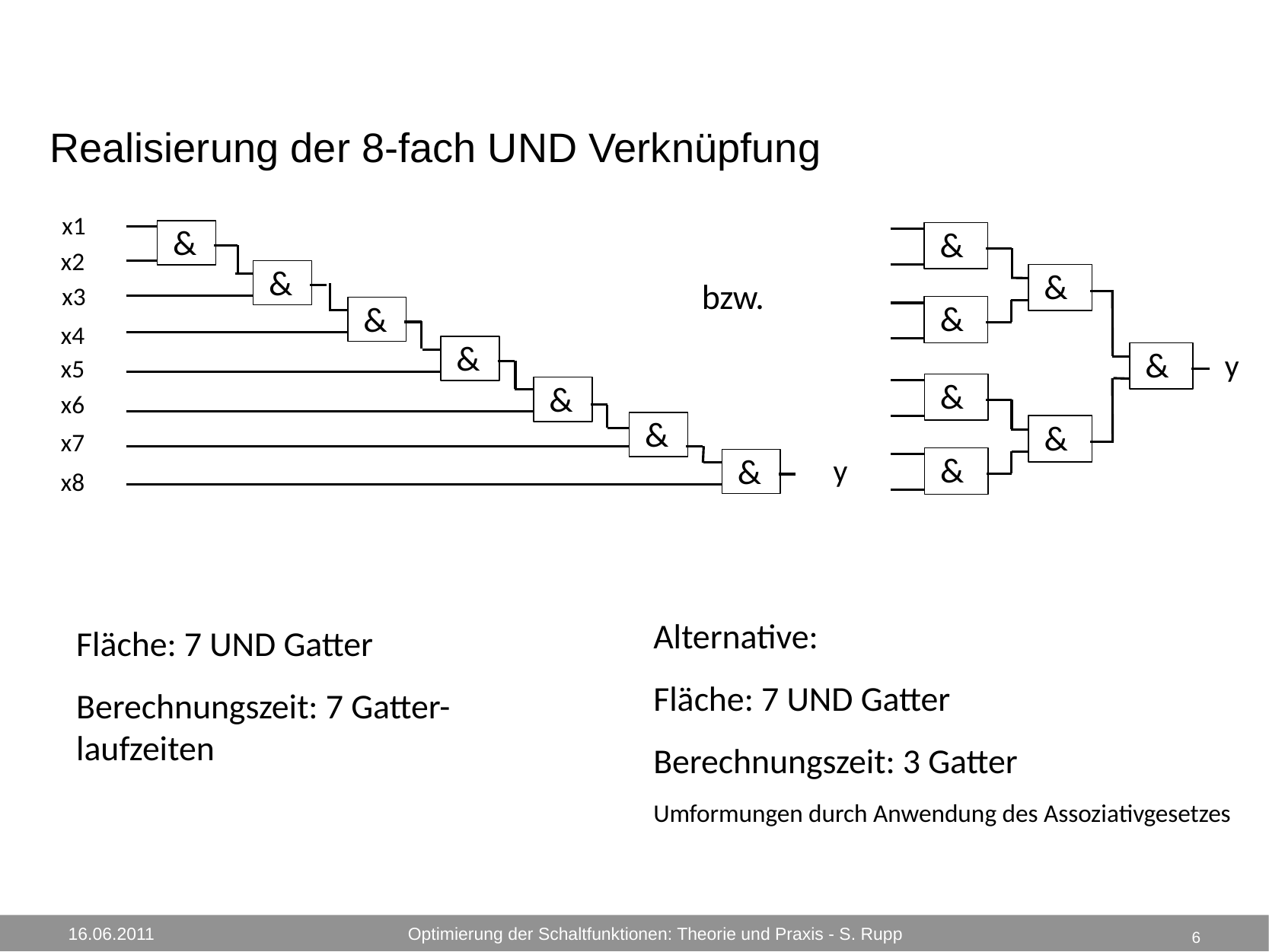

# Realisierung der 8-fach UND Verknüpfung
x1
  &

  &

  &

  &

  &

  &

  &

  &

  &

  &

  &

  &

  &

  &

x2
bzw.
x3
x4
y
x5
x6
x7
y
x8
Alternative:
Fläche: 7 UND Gatter
Berechnungszeit: 3 Gatter
Umformungen durch Anwendung des Assoziativgesetzes
Fläche: 7 UND Gatter
Berechnungszeit: 7 Gatter-laufzeiten
6